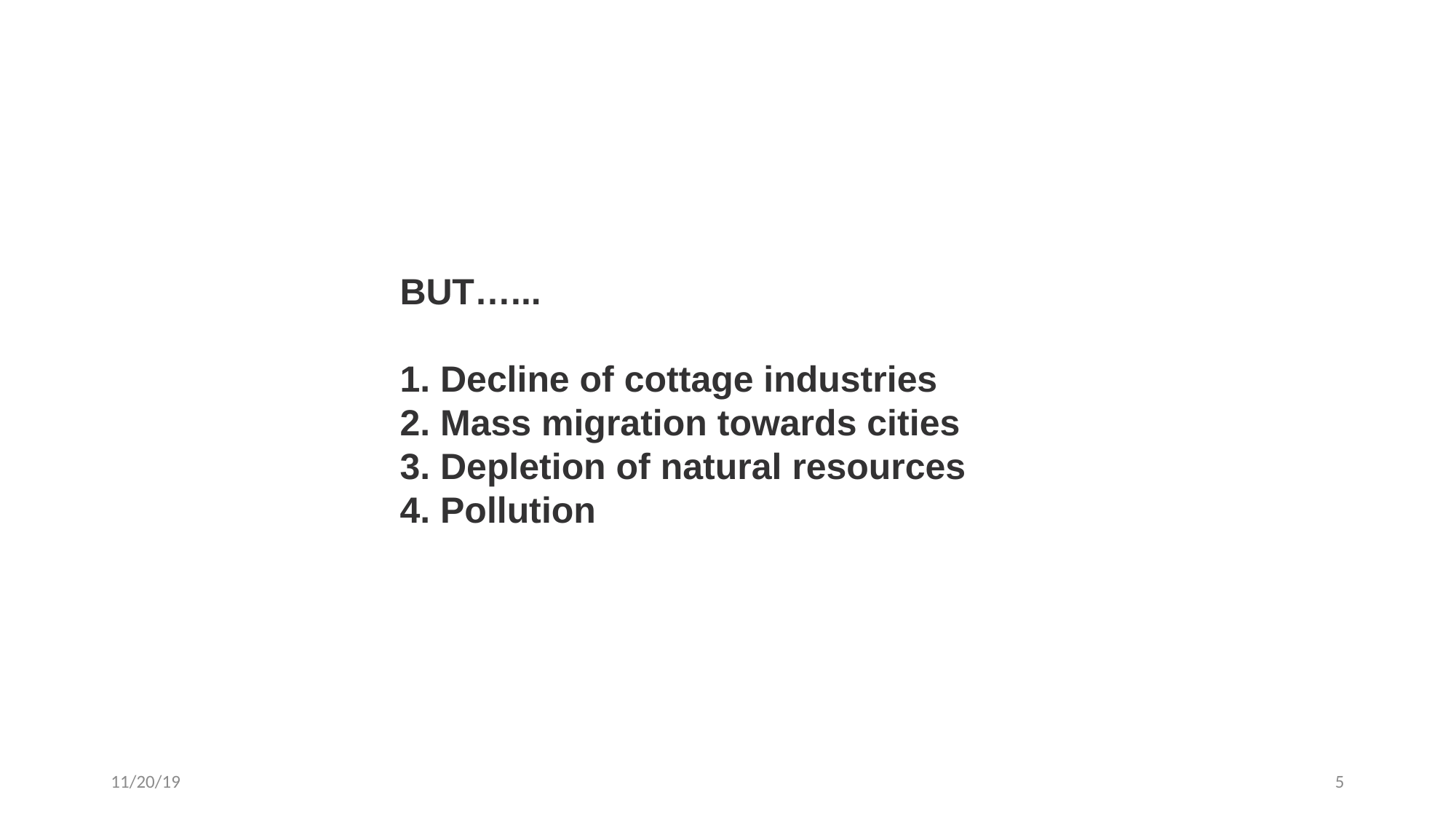

BUT…...

1. Decline of cottage industries
2. Mass migration towards cities
3. Depletion of natural resources
4. Pollution
11/20/19

5